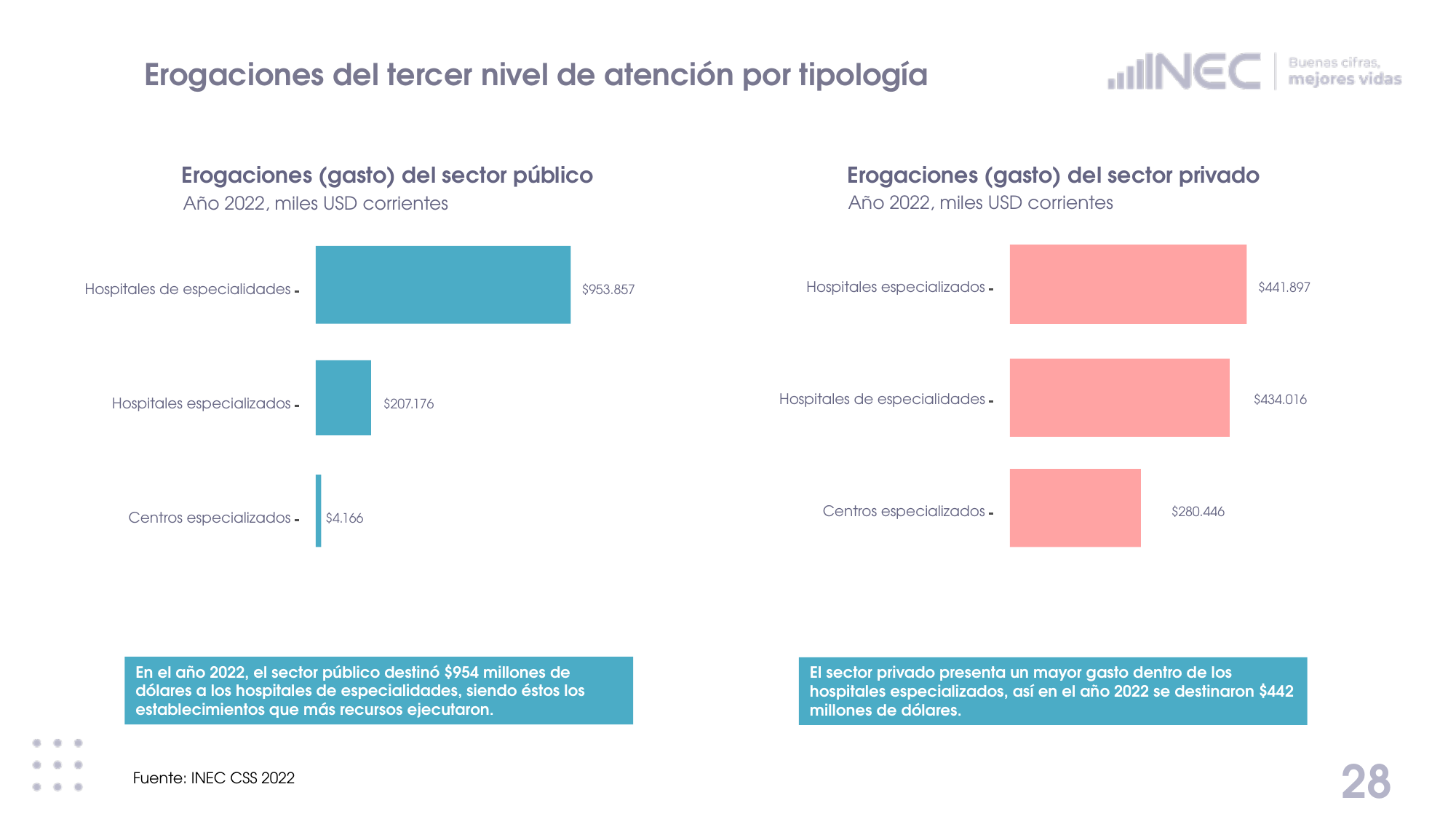

# Erogaciones del tercer nivel de atención por tipología

Erogaciones (gasto) del sector público
Año 2022, miles USD corrientes

Hospitales de especialidades
$953.857

Hospitales especializados
$207.176

Centros especializados
$4.166

Erogaciones (gasto) del sector privado
Año 2022, miles USD corrientes

Hospitales especializados
$441.897

Hospitales de especialidades
$434.016

Centros especializados
$280.446

En el año 2022, el sector público destinó $954 millones de dólares a los hospitales de especialidades, siendo éstos los establecimientos que más recursos ejecutaron.
El sector privado presenta un mayor gasto dentro de los hospitales especializados, así en el año 2022 se destinaron $442 millones de dólares.
28
Fuente: INEC CSS 2022